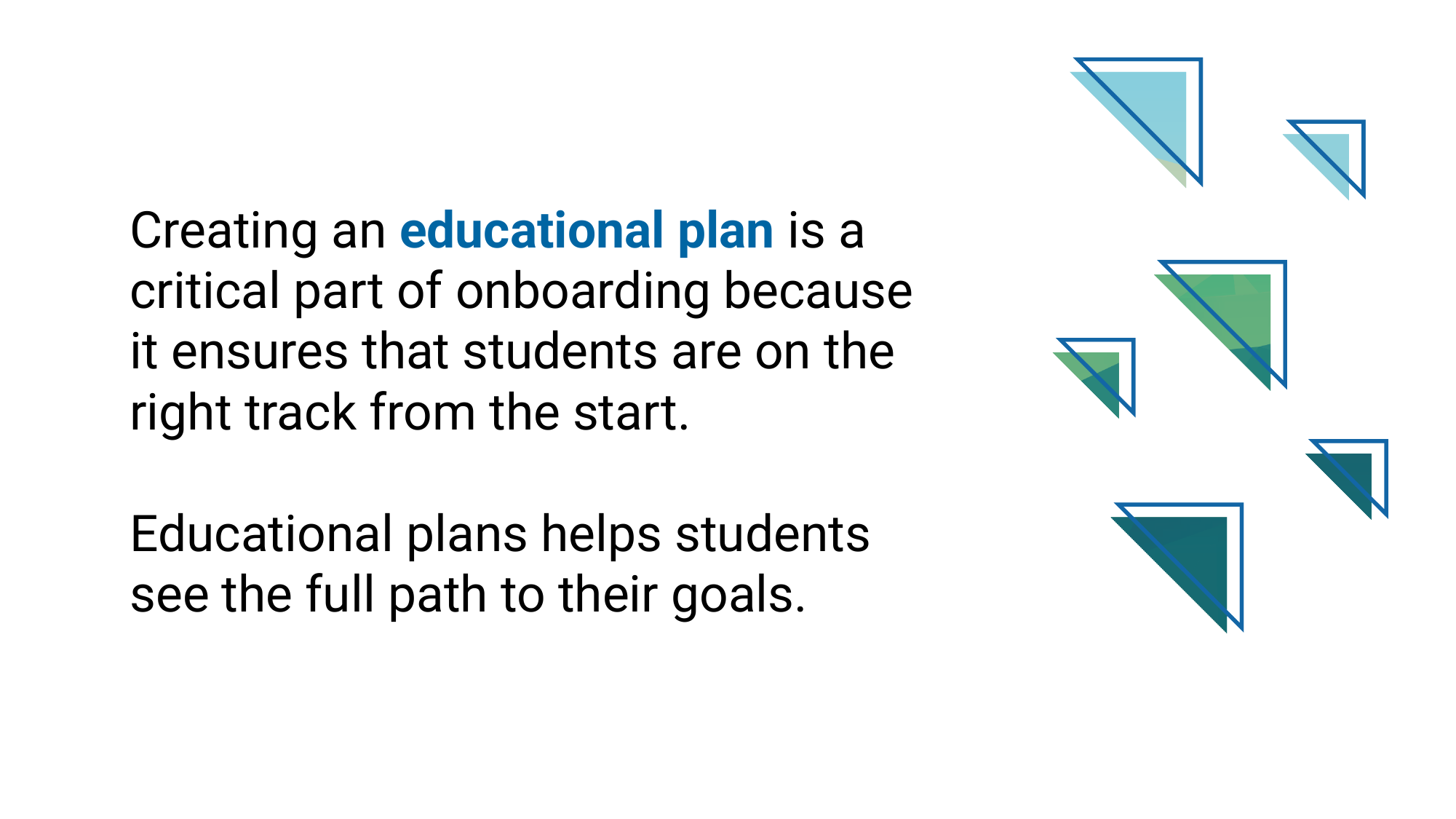

Creating an educational plan is a critical part of onboarding because it ensures that students are on the right track from the start.
Educational plans helps students see the full path to their goals.